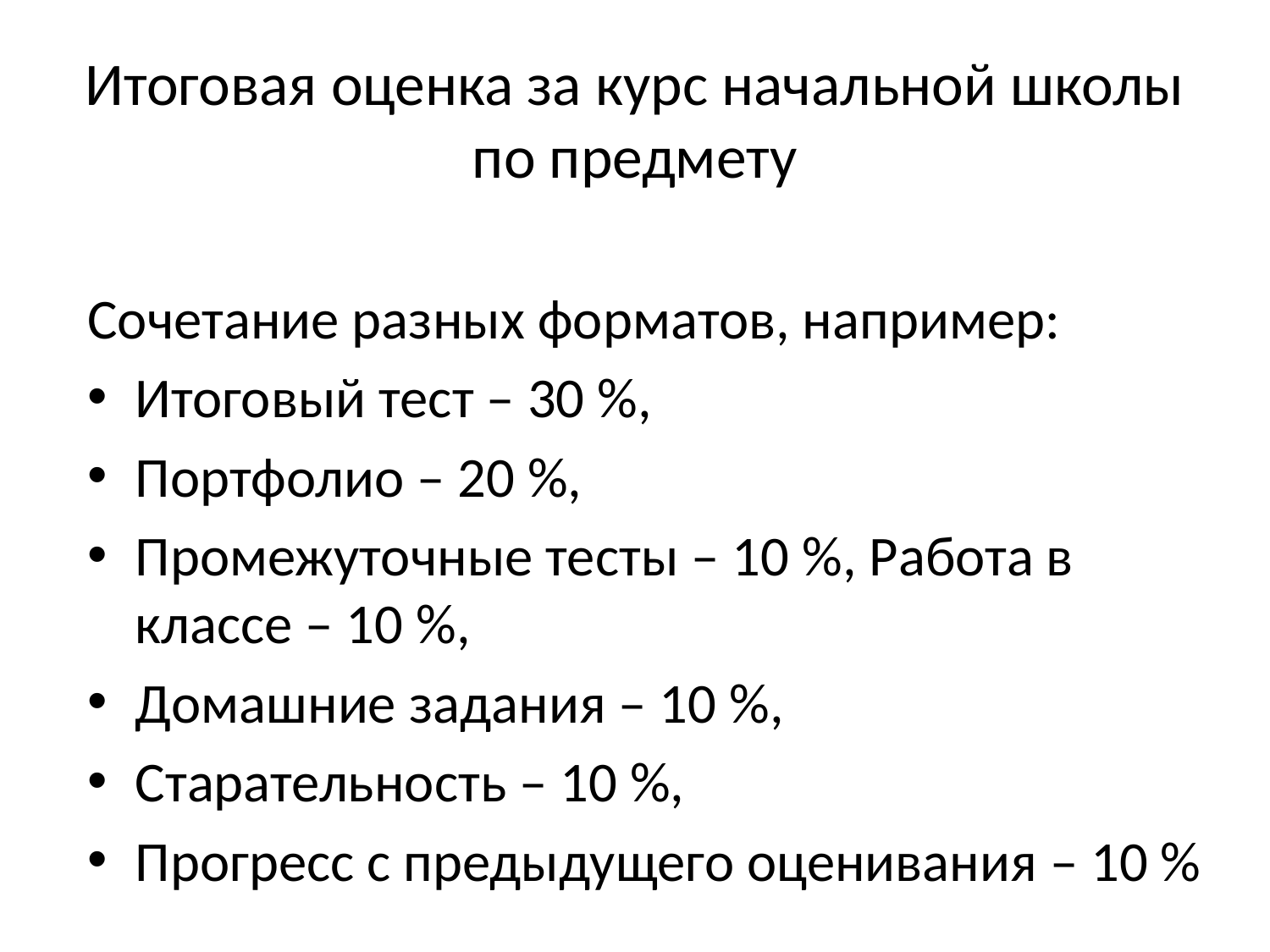

# Итоговая оценка за курс начальной школы по предмету
Сочетание разных форматов, например:
Итоговый тест – 30 %,
Портфолио – 20 %,
Промежуточные тесты – 10 %, Работа в классе – 10 %,
Домашние задания – 10 %,
Старательность – 10 %,
Прогресс с предыдущего оценивания – 10 %